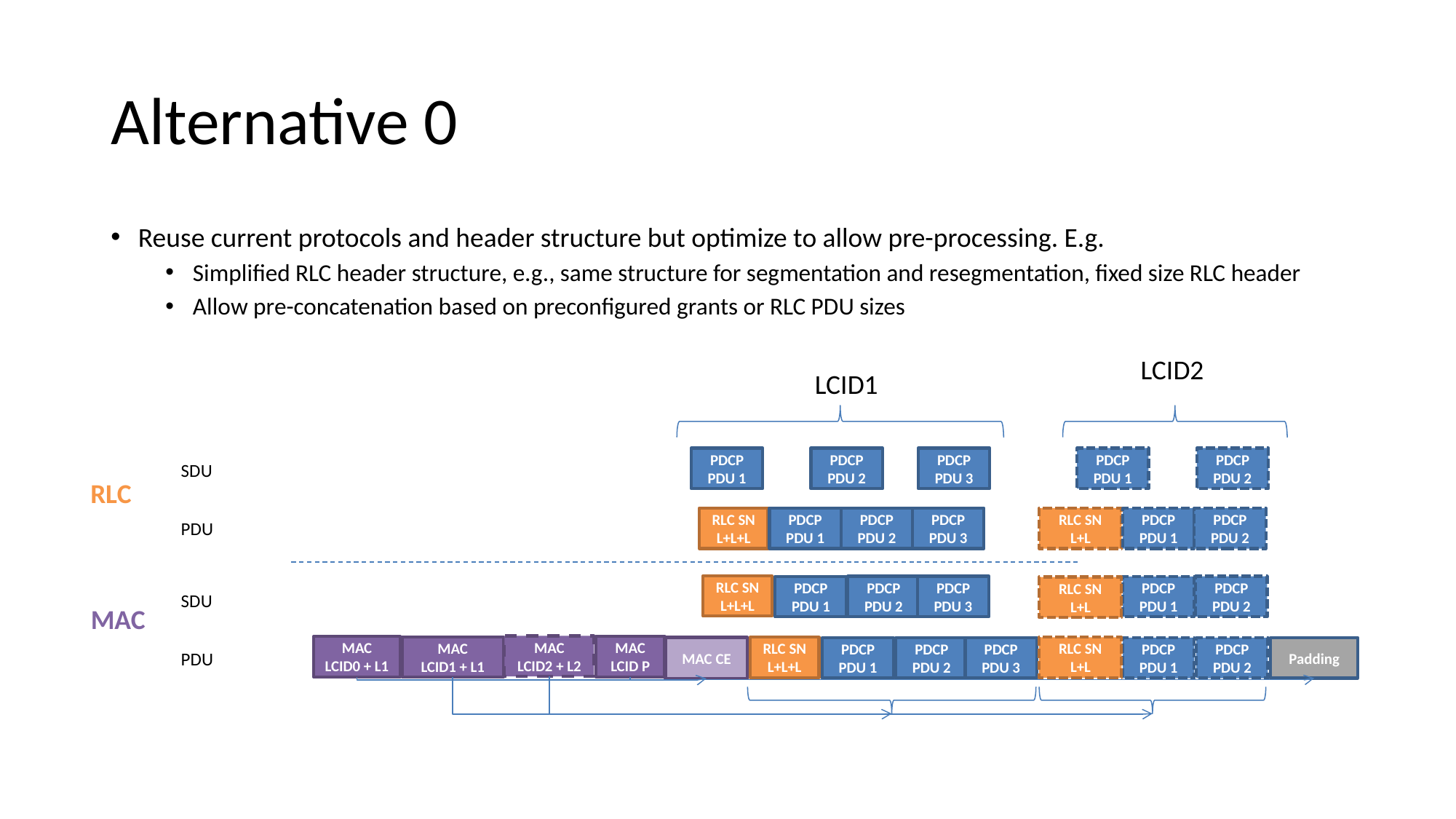

# Alternative 0
Reuse current protocols and header structure but optimize to allow pre-processing. E.g.
Simplified RLC header structure, e.g., same structure for segmentation and resegmentation, fixed size RLC header
Allow pre-concatenation based on preconfigured grants or RLC PDU sizes

LCID2
LCID1
PDCP
PDU 1
PDCP
PDU 2
PDCP
PDU 3
PDCP
PDU 1
PDCP
PDU 2
SDU
RLC
PDCP
PDU 1
PDCP
PDU 2
PDCP
PDU 3
PDCP
PDU 1
PDCP
PDU 2
RLC SN
L+L+L
RLC SN
L+L
PDU

RLC SN
L+L+L
PDCP
PDU 2
PDCP
PDU 3
PDCP
PDU 2
PDCP
PDU 1
PDCP
PDU 1
RLC SN
L+L
SDU

MAC
MAC
LCID2 + L2
MAC
LCID0 + L1
MAC
LCID P
MAC
LCID1 + L1
RLC SN
L+L+L
RLC SN
L+L
MAC CE
PDCP
PDU 1
PDCP
PDU 2
PDCP
PDU 3
PDCP
PDU 1
PDCP
PDU 2
Padding
PDU